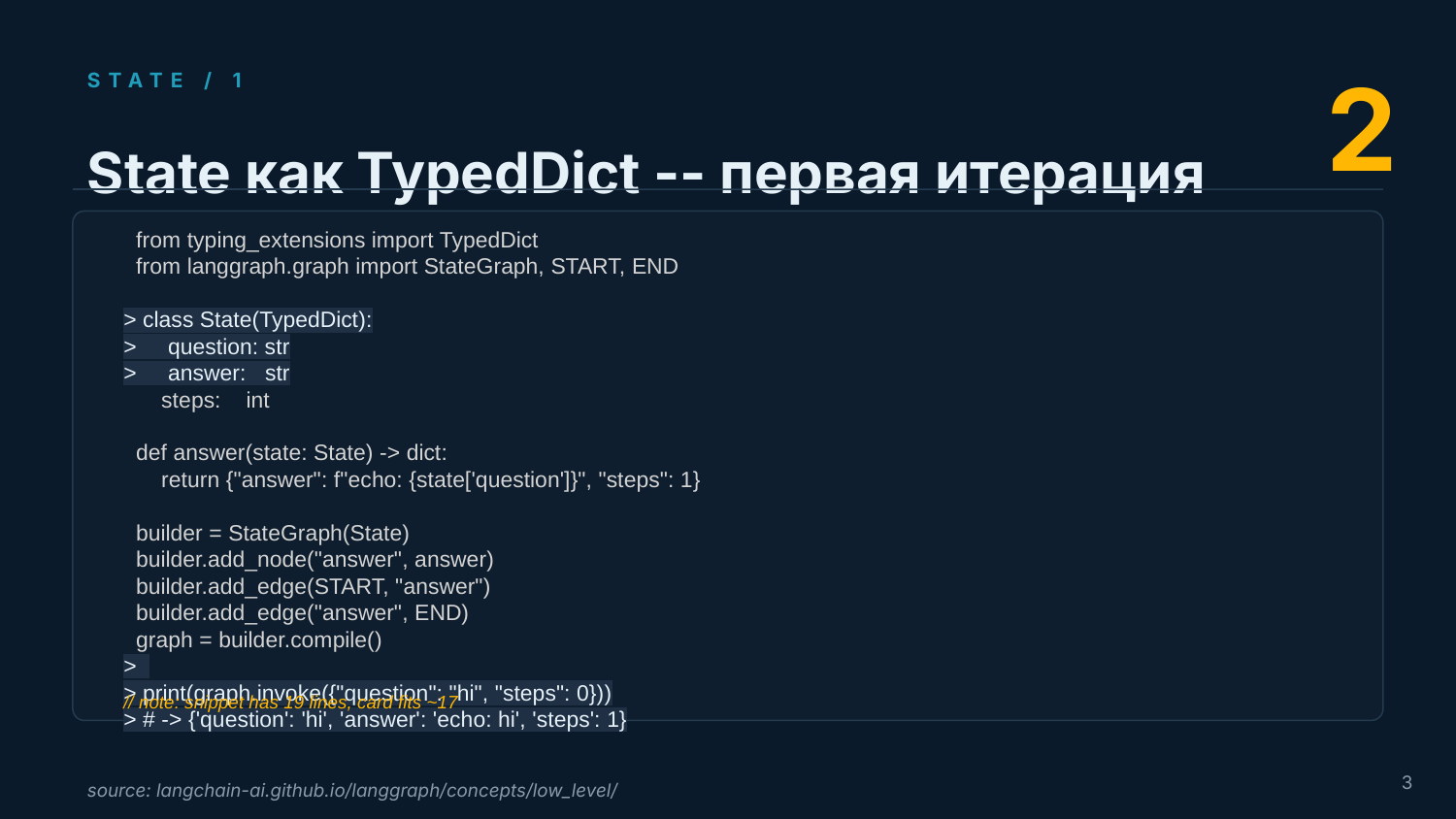

2
STATE / 1
State как TypedDict -- первая итерация

  from typing_extensions import TypedDict
  from langgraph.graph import StateGraph, START, END

> class State(TypedDict):
>     question: str
>     answer:   str
      steps:    int

  def answer(state: State) -> dict:
      return {"answer": f"echo: {state['question']}", "steps": 1}

  builder = StateGraph(State)
  builder.add_node("answer", answer)
  builder.add_edge(START, "answer")
  builder.add_edge("answer", END)
  graph = builder.compile()
>
> print(graph.invoke({"question": "hi", "steps": 0}))
> # -> {'question': 'hi', 'answer': 'echo: hi', 'steps': 1}

// note: snippet has 19 lines, card fits ~17
3
source: langchain-ai.github.io/langgraph/concepts/low_level/